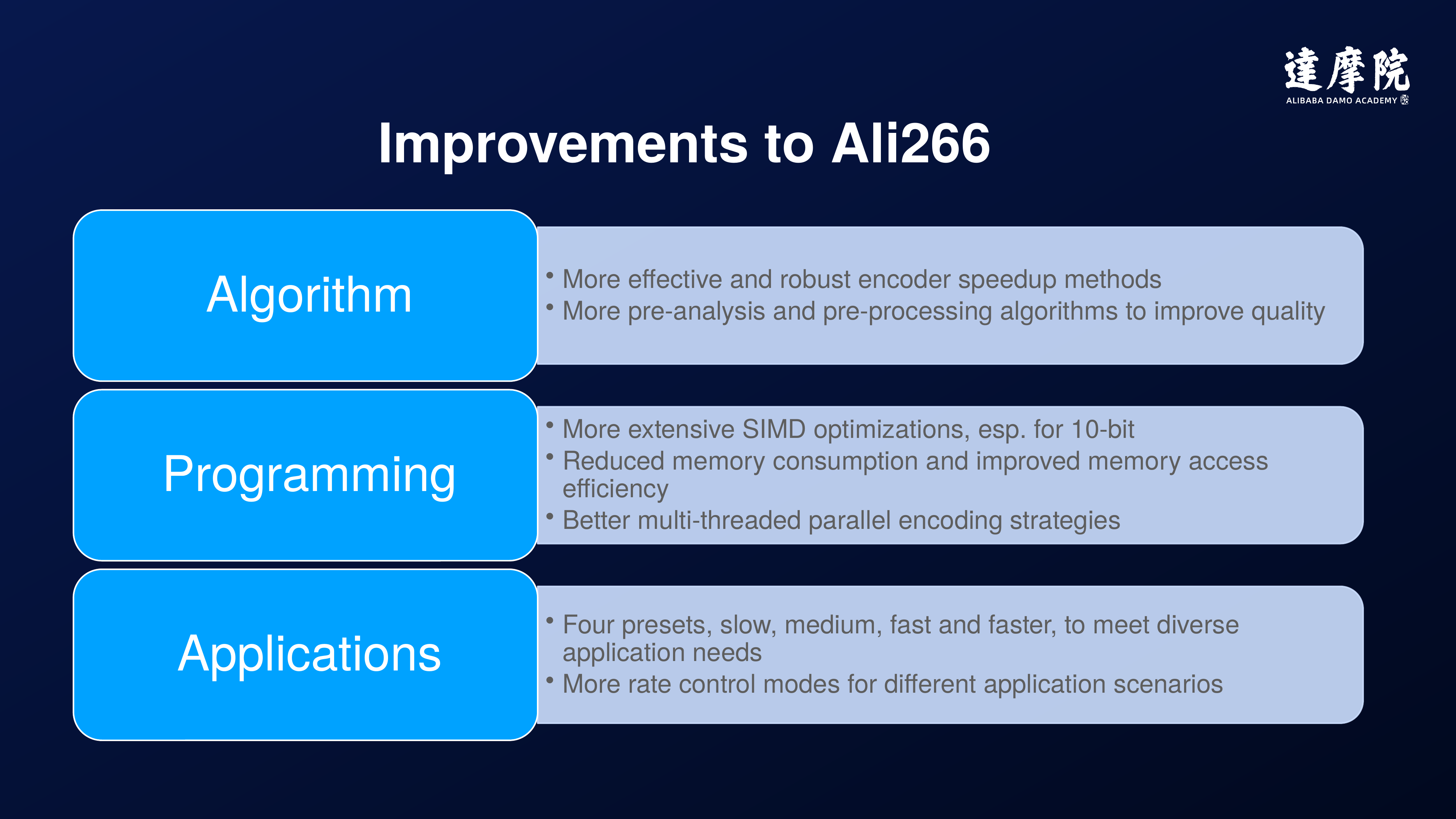

Improvements to Ali266
More effective and robust encoder speedup methods
More pre-analysis and pre-processing algorithms to improve quality
Algorithm
More extensive SIMD optimizations, esp. for 10-bit
Reduced memory consumption and improved memory access efficiency
Better multi-threaded parallel encoding strategies
Programming
Four presets, slow, medium, fast and faster, to meet diverse application needs
More rate control modes for different application scenarios
Applications